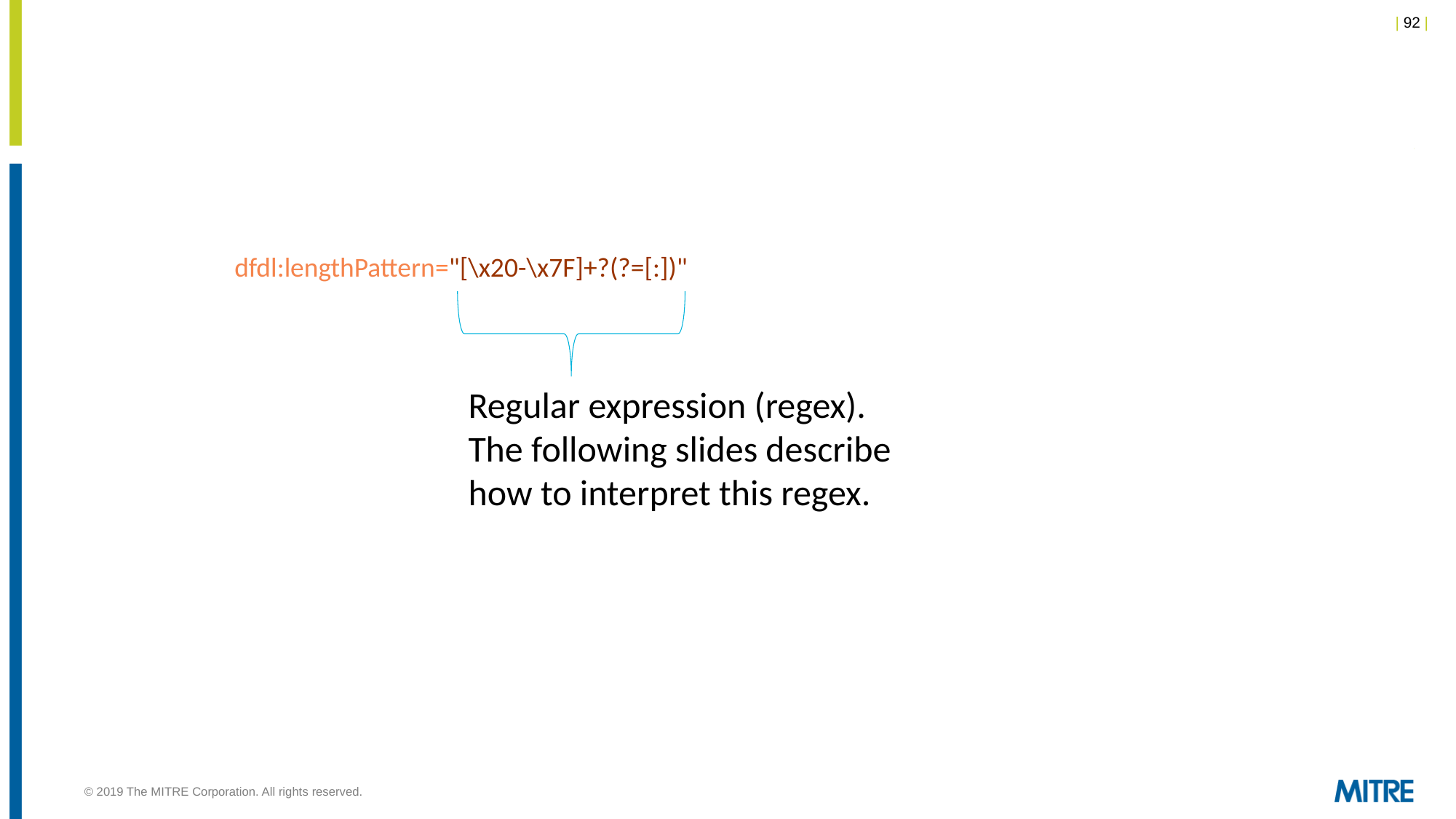

dfdl:lengthPattern="[\x20-\x7F]+?(?=[:])"
Regular expression (regex). The following slides describe how to interpret this regex.
© 2019 The MITRE Corporation. All rights reserved.